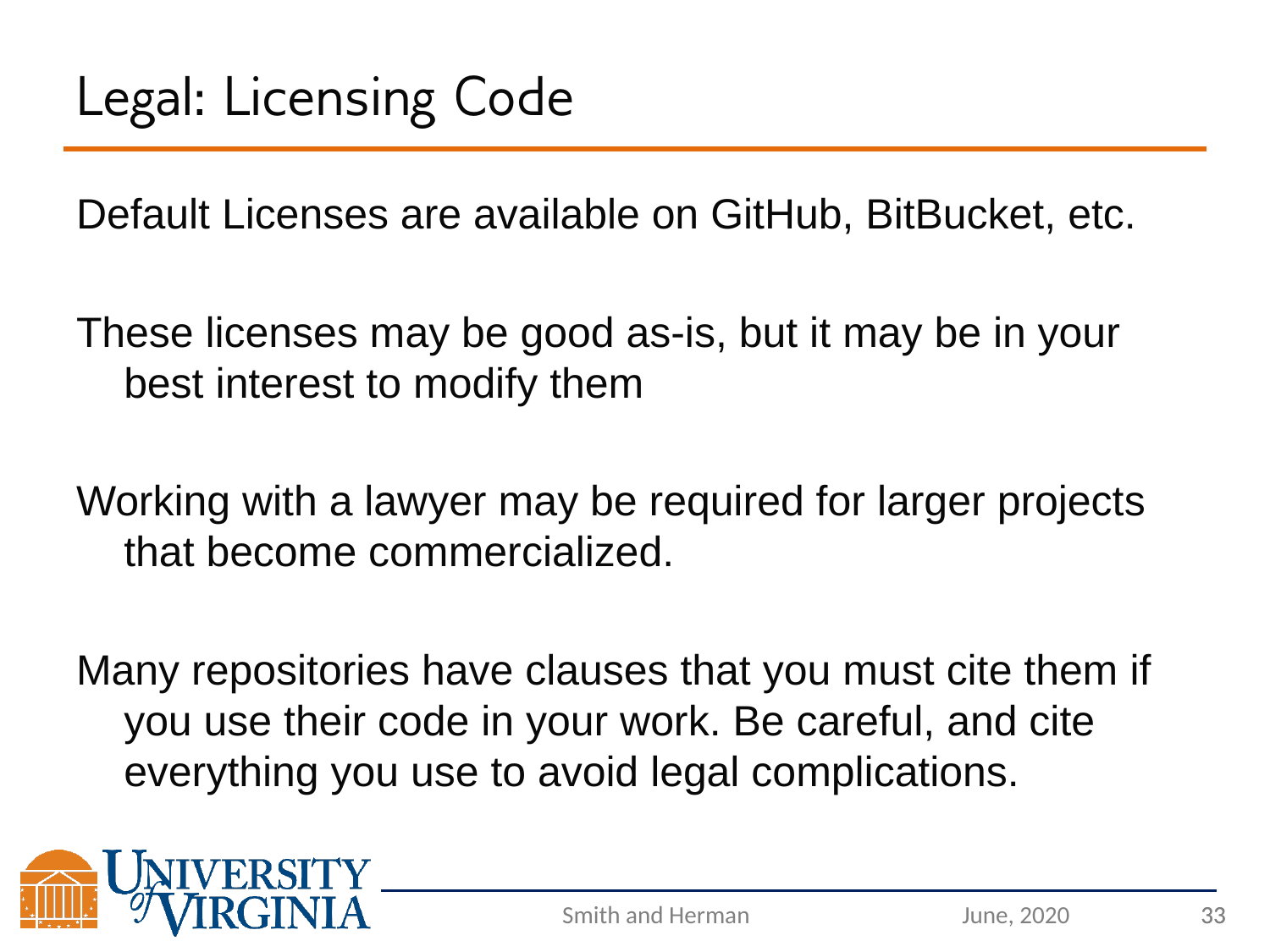

# Legal: Licensing Code
Default Licenses are available on GitHub, BitBucket, etc.

These licenses may be good as-is, but it may be in your best interest to modify them

Working with a lawyer may be required for larger projects that become commercialized.

Many repositories have clauses that you must cite them if you use their code in your work. Be careful, and cite everything you use to avoid legal complications.